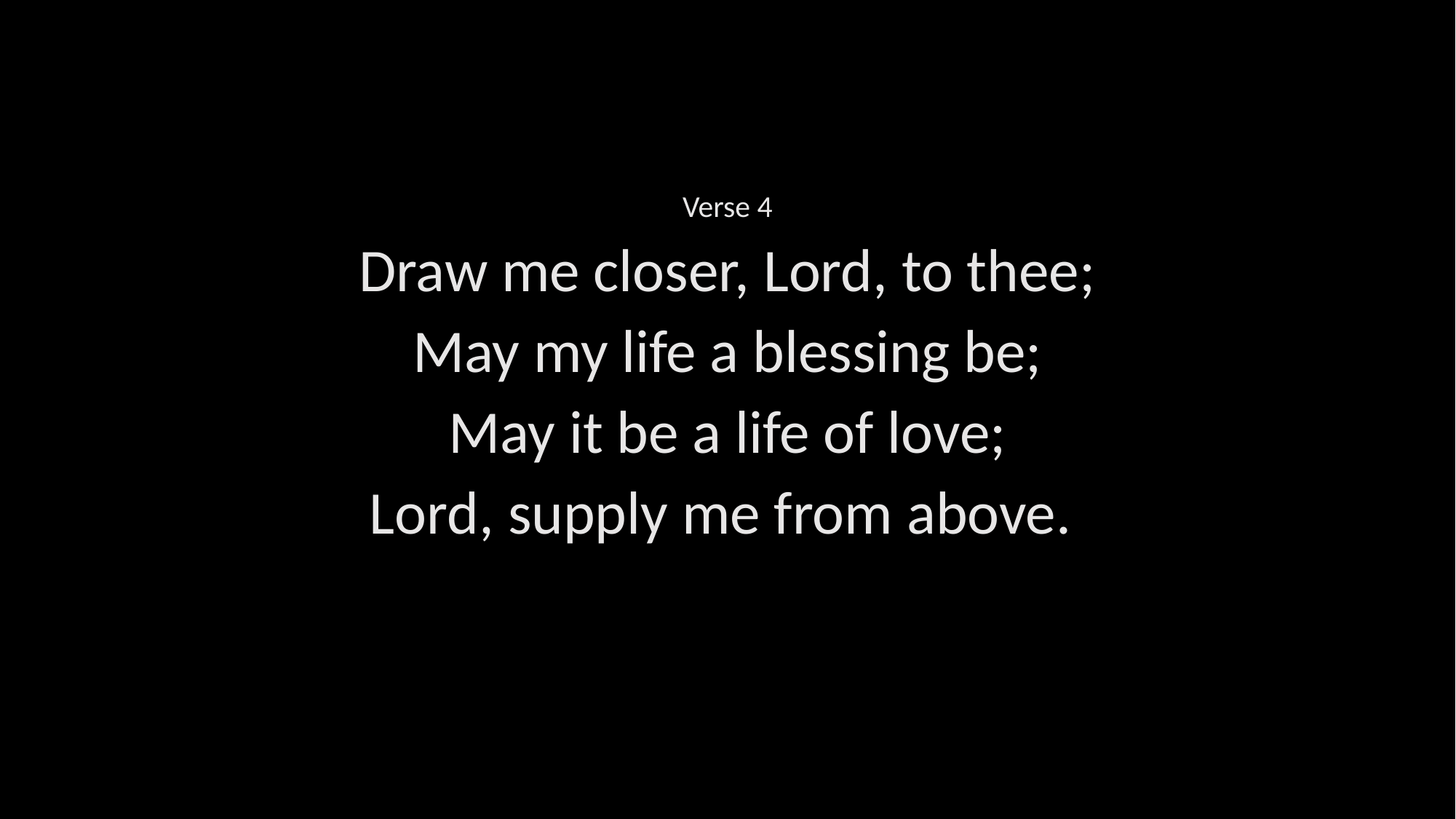

Verse 4
Draw me closer, Lord, to thee;
May my life a blessing be;
May it be a life of love;
Lord, supply me from above.